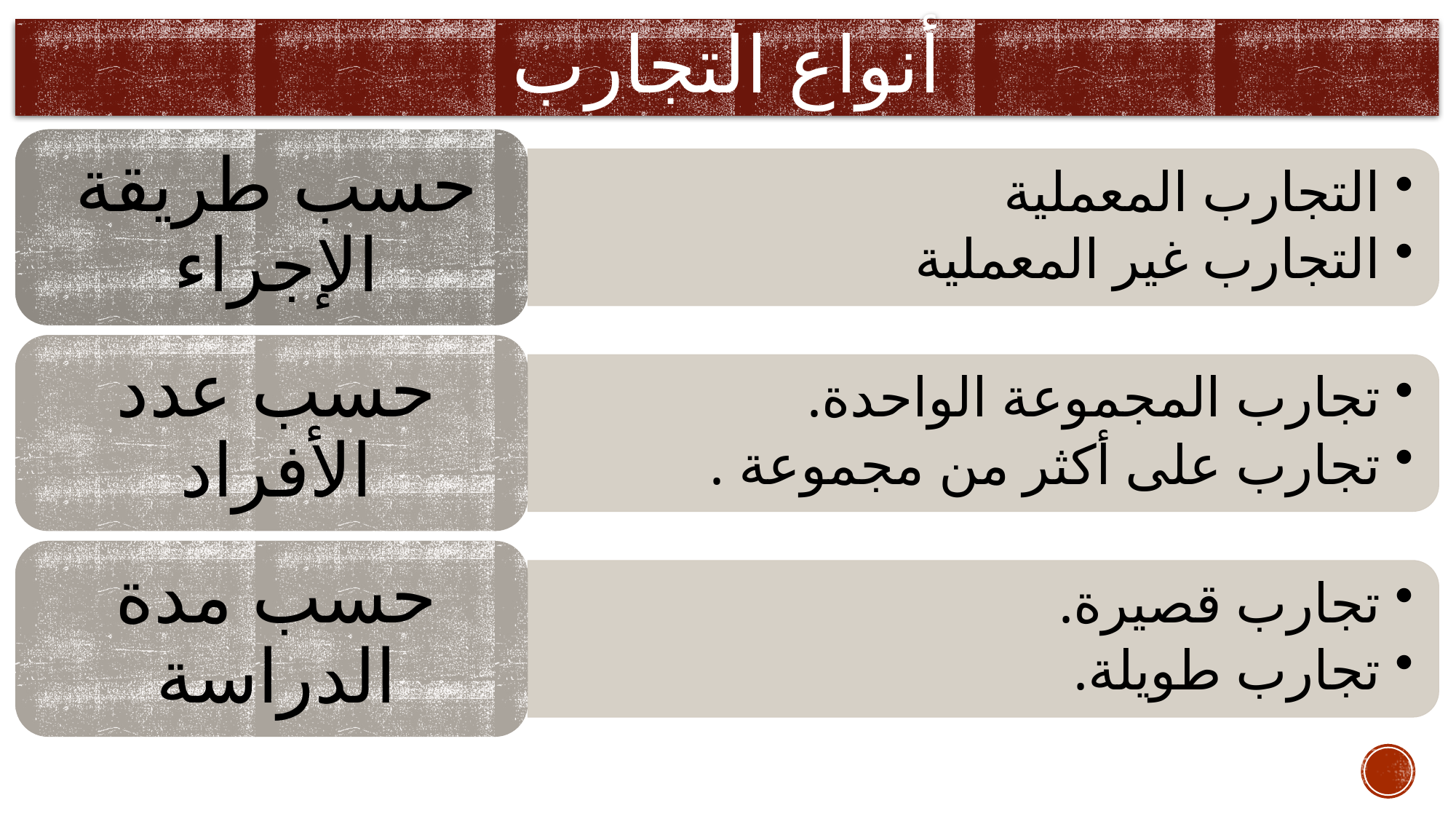

# أنواع التجارب
التجارب المعملية
التجارب غير المعملية
حسب طريقة الإجراء
تجارب المجموعة الواحدة.
تجارب على أكثر من مجموعة .
حسب عدد الأفراد
تجارب قصيرة.
تجارب طويلة.
حسب مدة الدراسة